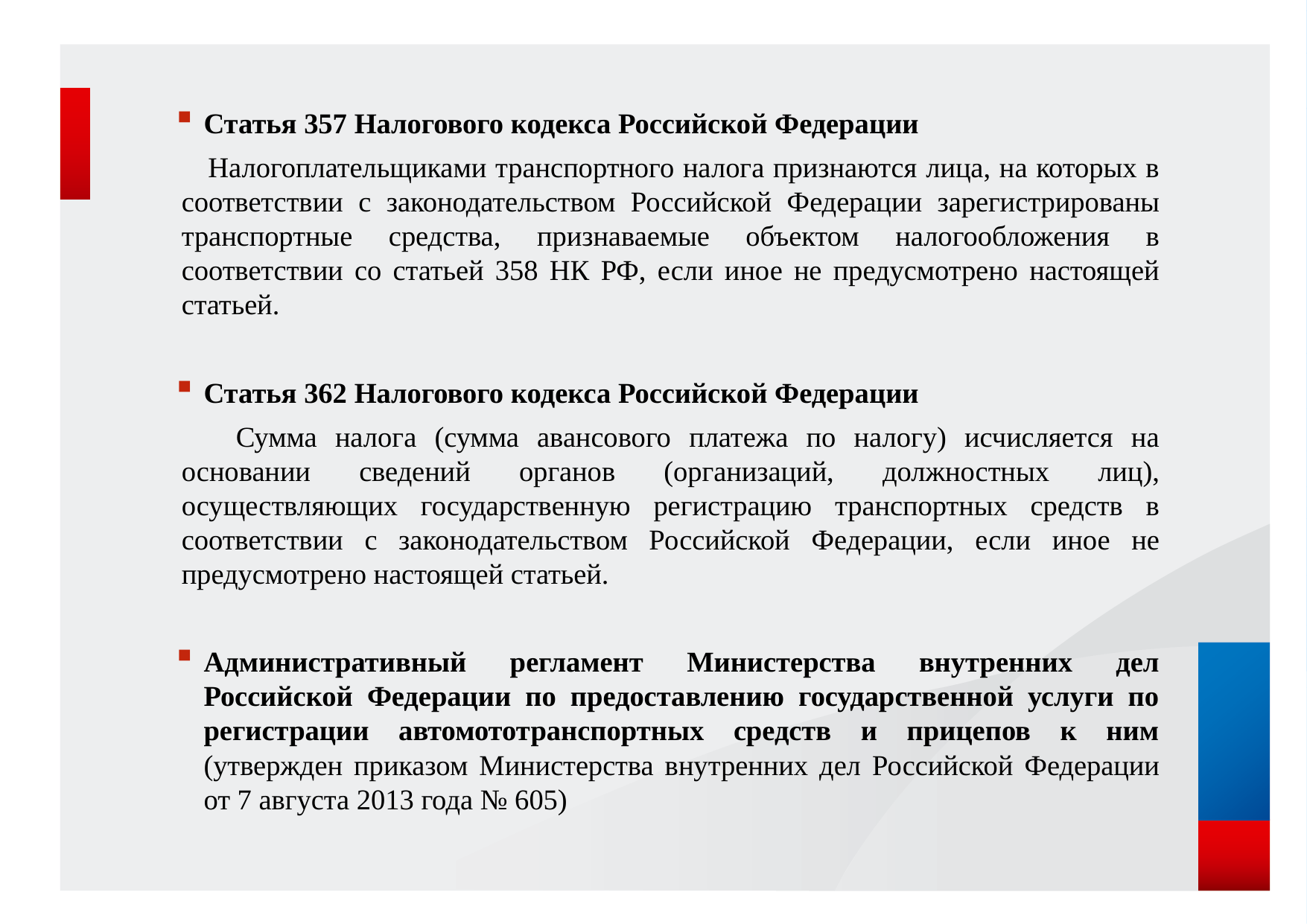

Статья 357 Налогового кодекса Российской Федерации
   Налогоплательщиками транспортного налога признаются лица, на которых в соответствии с законодательством Российской Федерации зарегистрированы транспортные средства, признаваемые объектом налогообложения в соответствии со статьей 358 НК РФ, если иное не предусмотрено настоящей статьей.

Статья 362 Налогового кодекса Российской Федерации
   Сумма налога (сумма авансового платежа по налогу) исчисляется на основании сведений органов (организаций, должностных лиц), осуществляющих государственную регистрацию транспортных средств в соответствии с законодательством Российской Федерации, если иное не предусмотрено настоящей статьей.

Административный регламент Министерства внутренних дел Российской Федерации по предоставлению государственной услуги по регистрации автомототранспортных средств и прицепов к ним (утвержден приказом Министерства внутренних дел Российской Федерации от 7 августа 2013 года № 605)
2